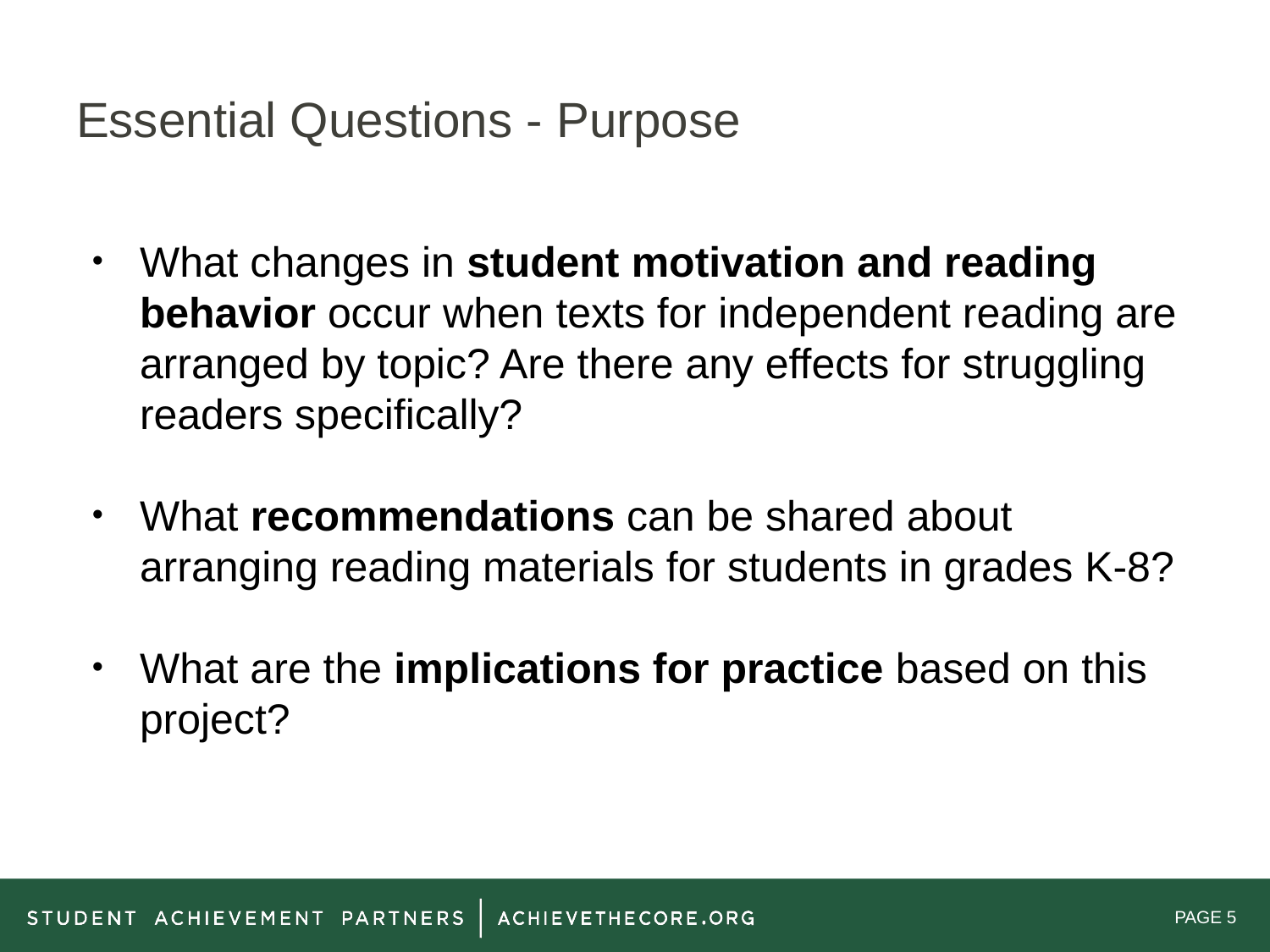

# Essential Questions - Purpose
What changes in student motivation and reading behavior occur when texts for independent reading are arranged by topic? Are there any effects for struggling readers specifically?

What recommendations can be shared about arranging reading materials for students in grades K-8?

What are the implications for practice based on this project?